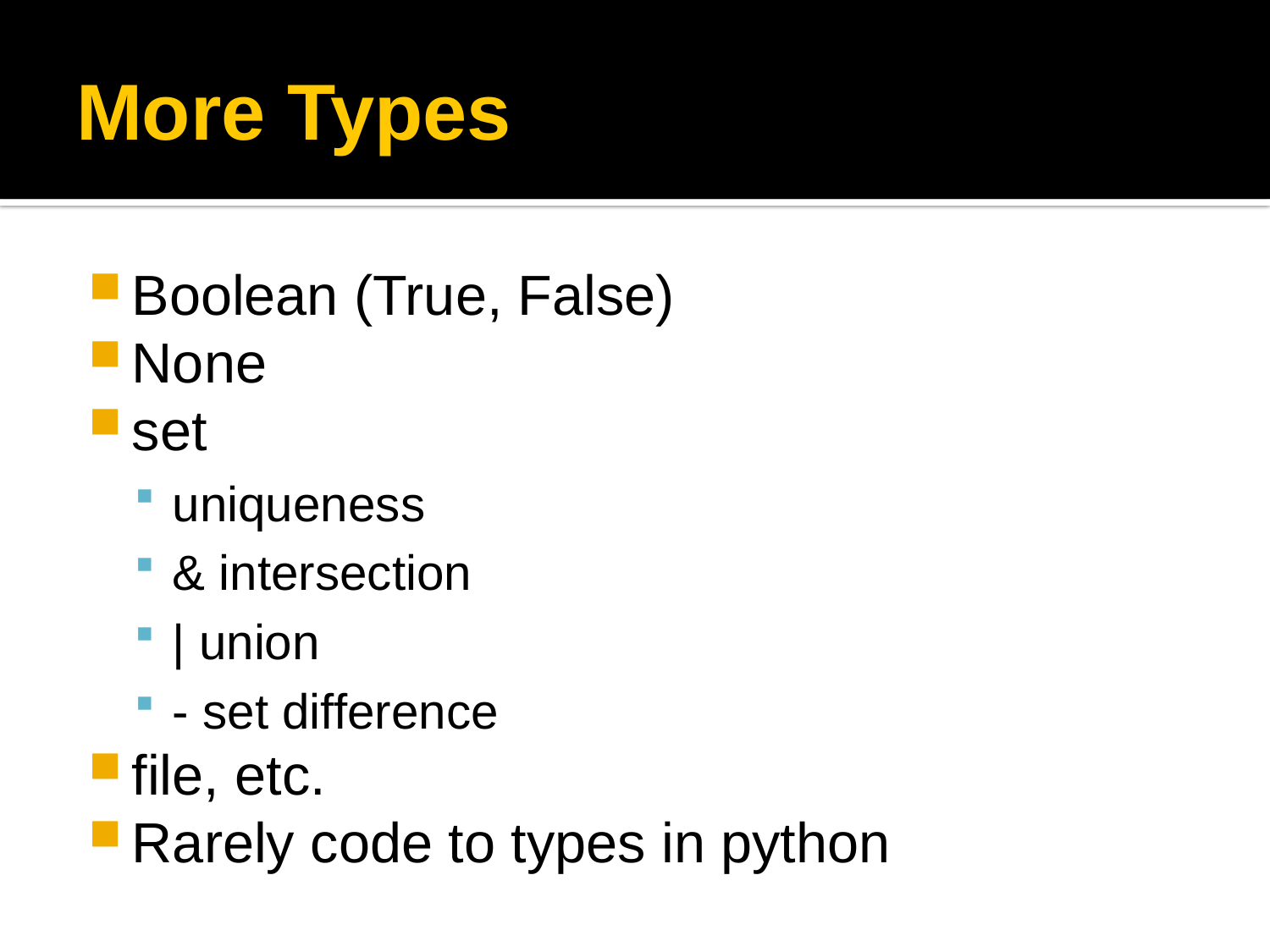

# More Types
Boolean (True, False)
None
set
uniqueness
& intersection
| union
- set difference
file, etc.
Rarely code to types in python